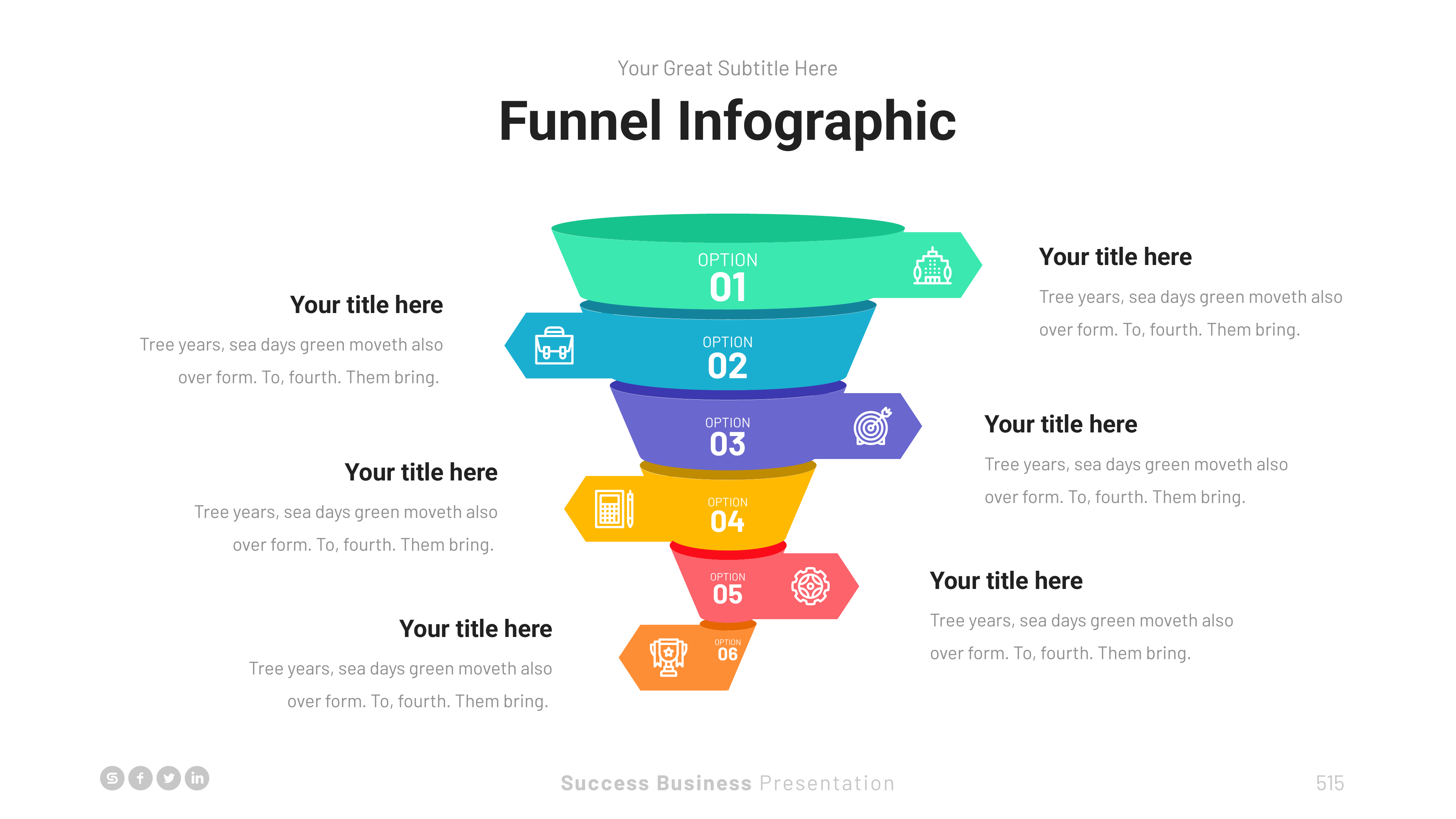

Your Great Subtitle Here
Funnel Infographic

OPTION
01
Your title here
Tree years, sea days green moveth also over form. To, fourth. Them bring.

Your title here
Tree years, sea days green moveth also over form. To, fourth. Them bring.

OPTION
02

OPTION
03
Your title here
Tree years, sea days green moveth also over form. To, fourth. Them bring.

Your title here
Tree years, sea days green moveth also over form. To, fourth. Them bring.

OPTION
04

OPTION
05
Your title here
Tree years, sea days green moveth also over form. To, fourth. Them bring.

Your title here
Tree years, sea days green moveth also over form. To, fourth. Them bring.

OPTION
06